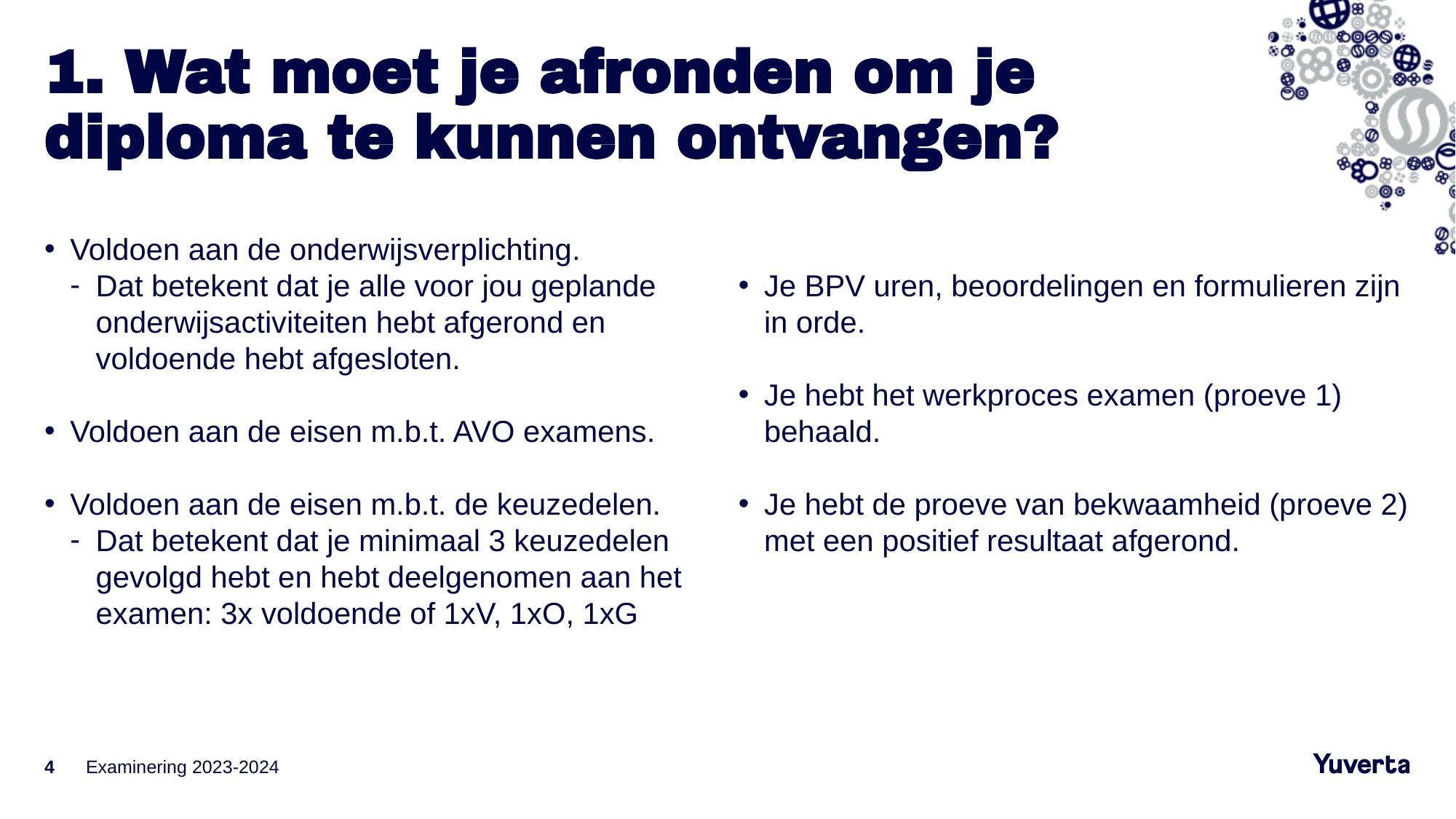

# 1. Wat moet je afronden om je diploma te kunnen ontvangen?
Voldoen aan de onderwijsverplichting.
Dat betekent dat je alle voor jou geplande onderwijsactiviteiten hebt afgerond en voldoende hebt afgesloten.

Voldoen aan de eisen m.b.t. AVO examens.

Voldoen aan de eisen m.b.t. de keuzedelen.
Dat betekent dat je minimaal 3 keuzedelen gevolgd hebt en hebt deelgenomen aan het examen: 3x voldoende of 1xV, 1xO, 1xG

Je BPV uren, beoordelingen en formulieren zijn in orde.

Je hebt het werkproces examen (proeve 1) behaald.

Je hebt de proeve van bekwaamheid (proeve 2) met een positief resultaat afgerond.
4
Examinering 2023-2024
30-1-2024